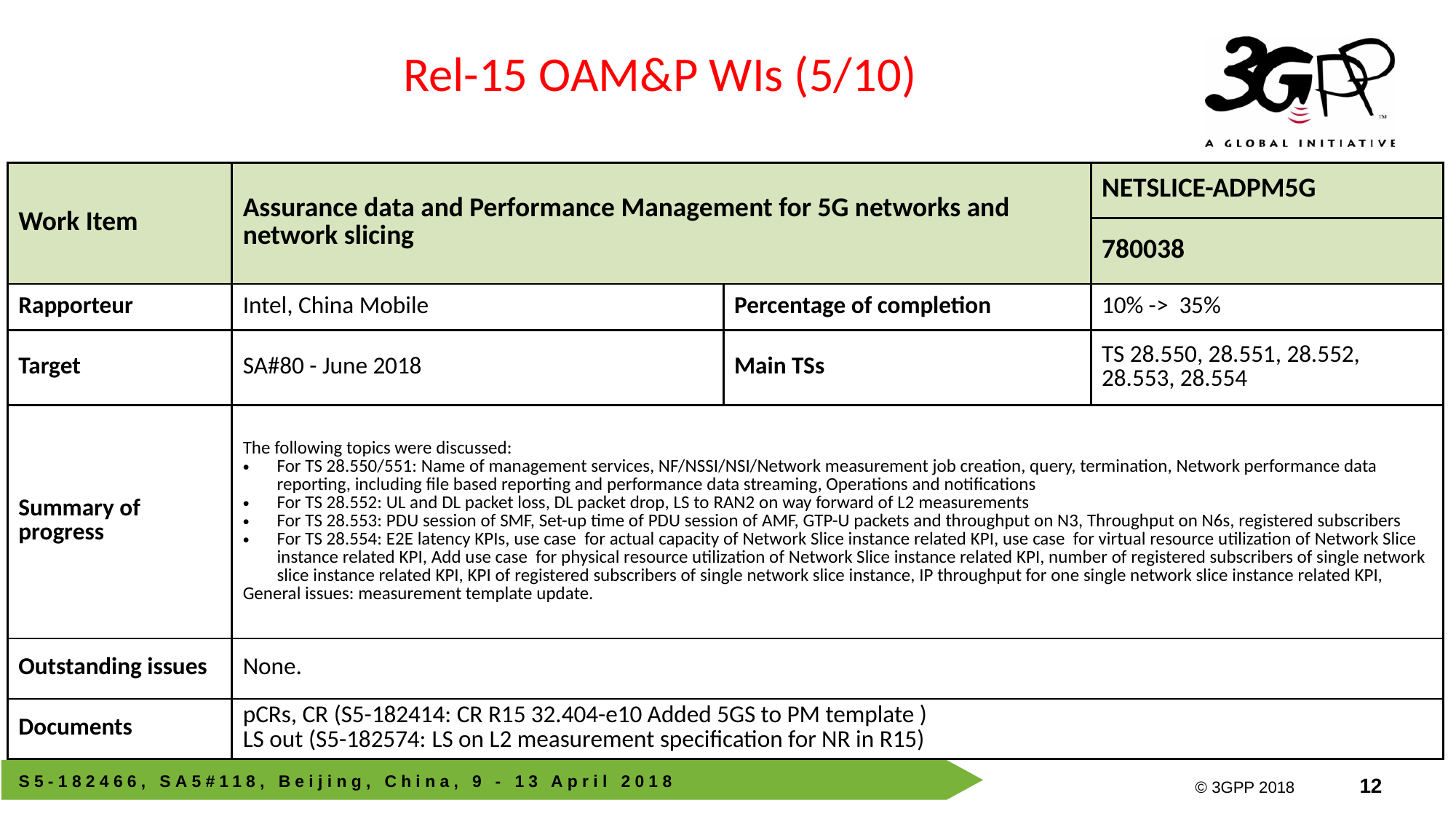

Rel-15 OAM&P WIs (5/10)
| Work Item | Assurance data and Performance Management for 5G networks and network slicing |  | NETSLICE-ADPM5G |
| --- | --- | --- | --- |
|  |  |  | 780038 |
| Rapporteur | Intel, China Mobile | Percentage of completion | 10% -> 35% |
| Target | SA#80 - June 2018 | Main TSs | TS 28.550, 28.551, 28.552, 28.553, 28.554 |
| Summary of progress | The following topics were discussed: For TS 28.550/551: Name of management services, NF/NSSI/NSI/Network measurement job creation, query, termination, Network performance data reporting, including file based reporting and performance data streaming, Operations and notifications For TS 28.552: UL and DL packet loss, DL packet drop, LS to RAN2 on way forward of L2 measurements For TS 28.553: PDU session of SMF, Set-up time of PDU session of AMF, GTP-U packets and throughput on N3, Throughput on N6s, registered subscribers For TS 28.554: E2E latency KPIs, use case for actual capacity of Network Slice instance related KPI, use case for virtual resource utilization of Network Slice instance related KPI, Add use case for physical resource utilization of Network Slice instance related KPI, number of registered subscribers of single network slice instance related KPI, KPI of registered subscribers of single network slice instance, IP throughput for one single network slice instance related KPI, General issues: measurement template update. |  |  |
| Outstanding issues | None. |  |  |
| Documents | pCRs, CR (S5-182414: CR R15 32.404-e10 Added 5GS to PM template ) LS out (S5-182574: LS on L2 measurement specification for NR in R15) |  |  |